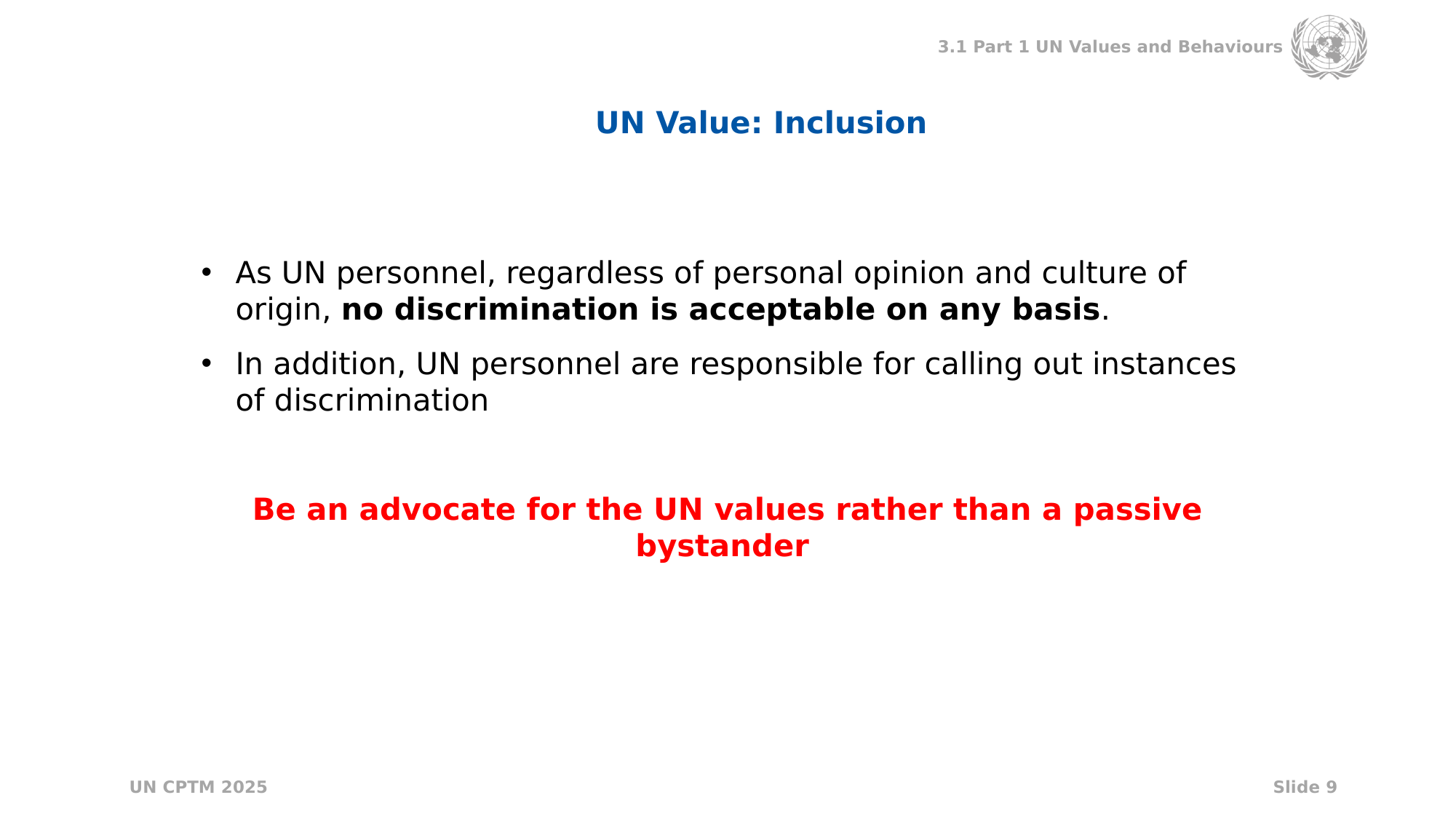

UN Value: Inclusion
As UN personnel, regardless of personal opinion and culture of origin, no discrimination is acceptable on any basis.
In addition, UN personnel are responsible for calling out instances of discrimination

Be an advocate for the UN values rather than a passive bystander